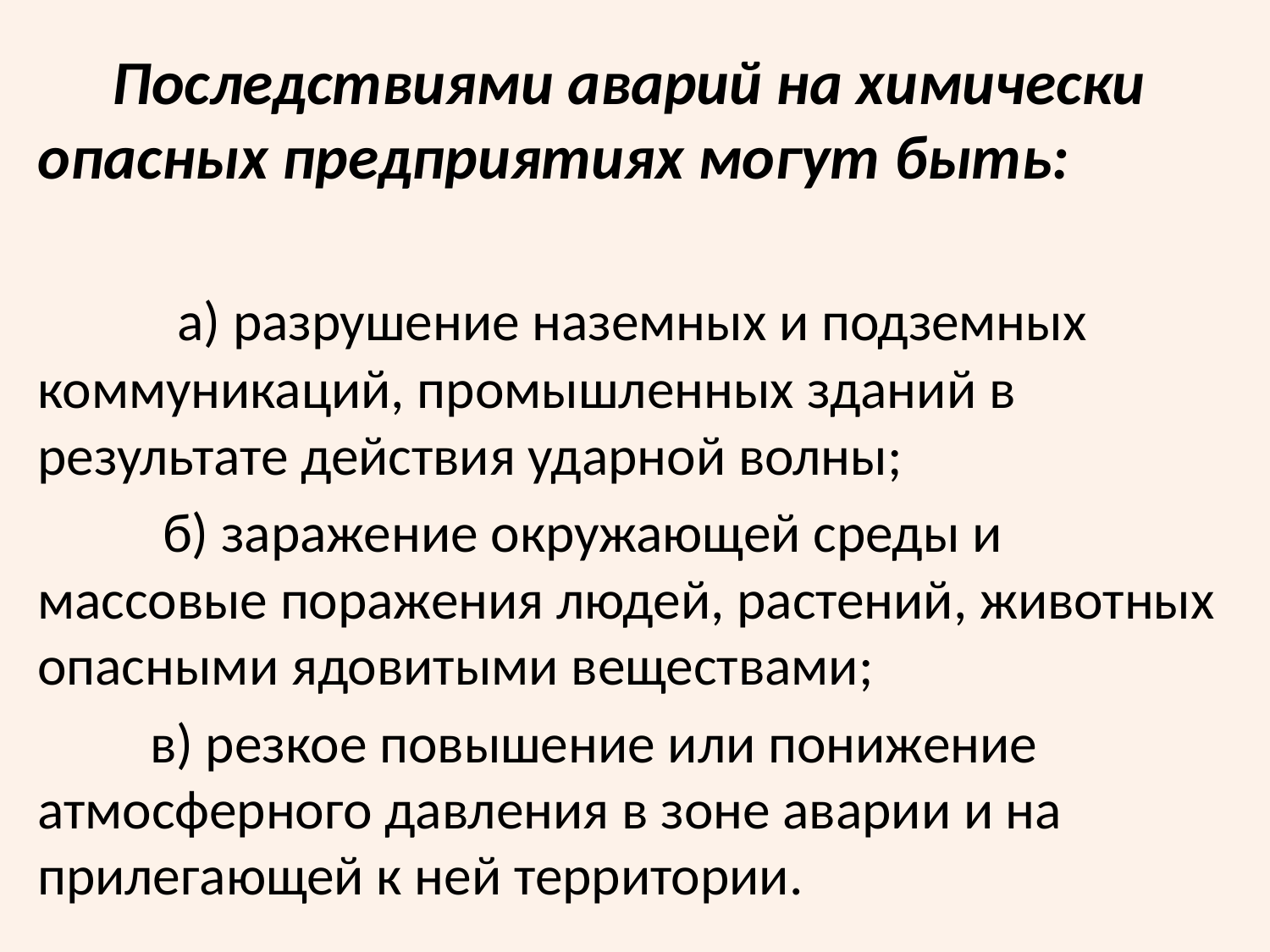

#
      Последствиями аварий на химически опасных предприятиях могут быть:
          а) разрушение наземных и подземных коммуникаций, промышленных зданий в результате действия ударной волны;
          б) заражение окружающей среды и массовые поражения людей, растений, животных опасными ядовитыми веществами;
         в) резкое повышение или понижение атмосферного давления в зоне аварии и на прилегающей к ней территории.